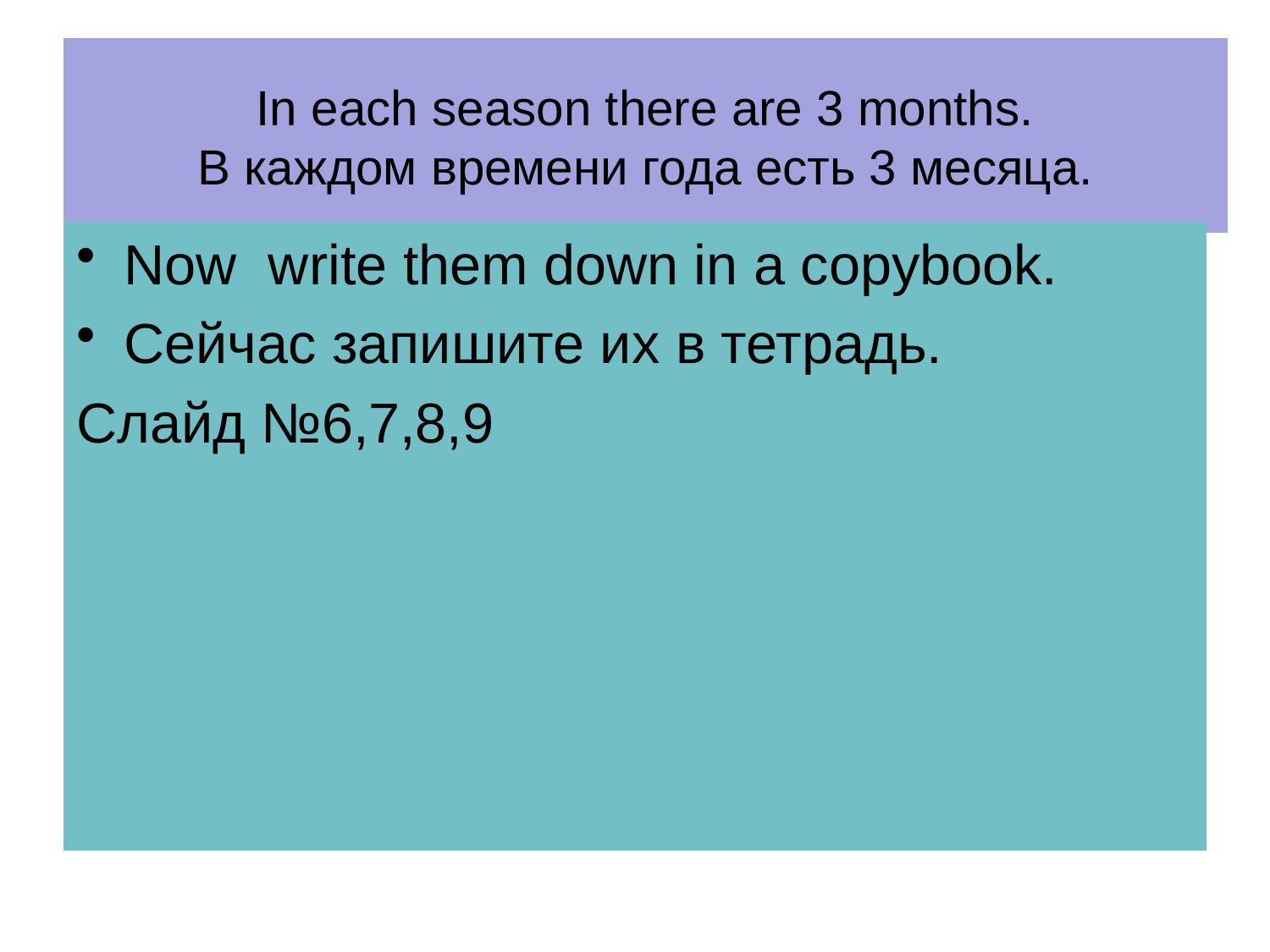

# In each season there are 3 months. В каждом времени года есть 3 месяца.
Now  write them down in a copybook.
Сейчас запишите их в тетрадь.
Слайд №6,7,8,9